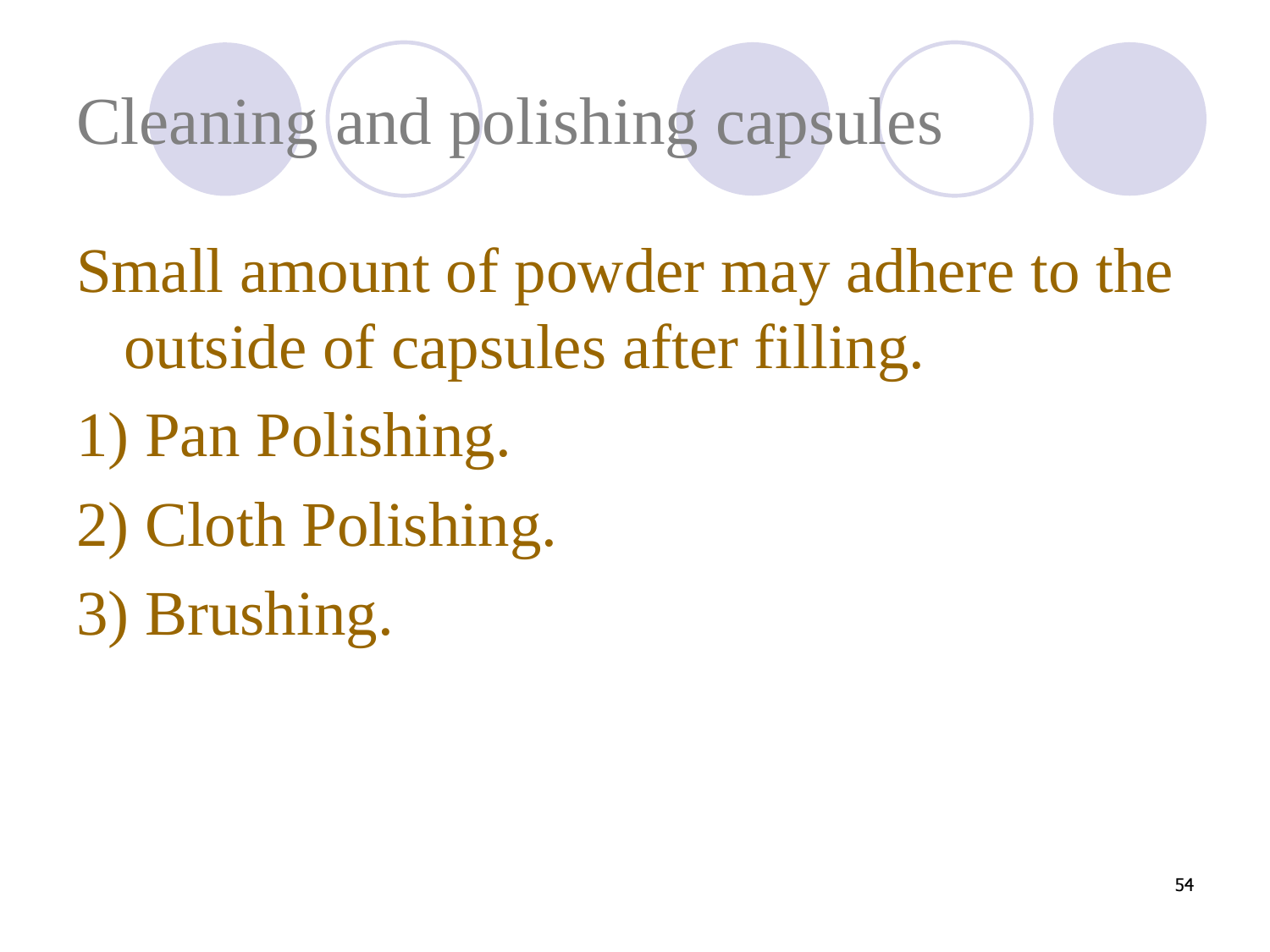

# Cleaning and polishing capsules
Small amount of powder may adhere to the outside of capsules after filling.
1) Pan Polishing.
2) Cloth Polishing.
3) Brushing.
54